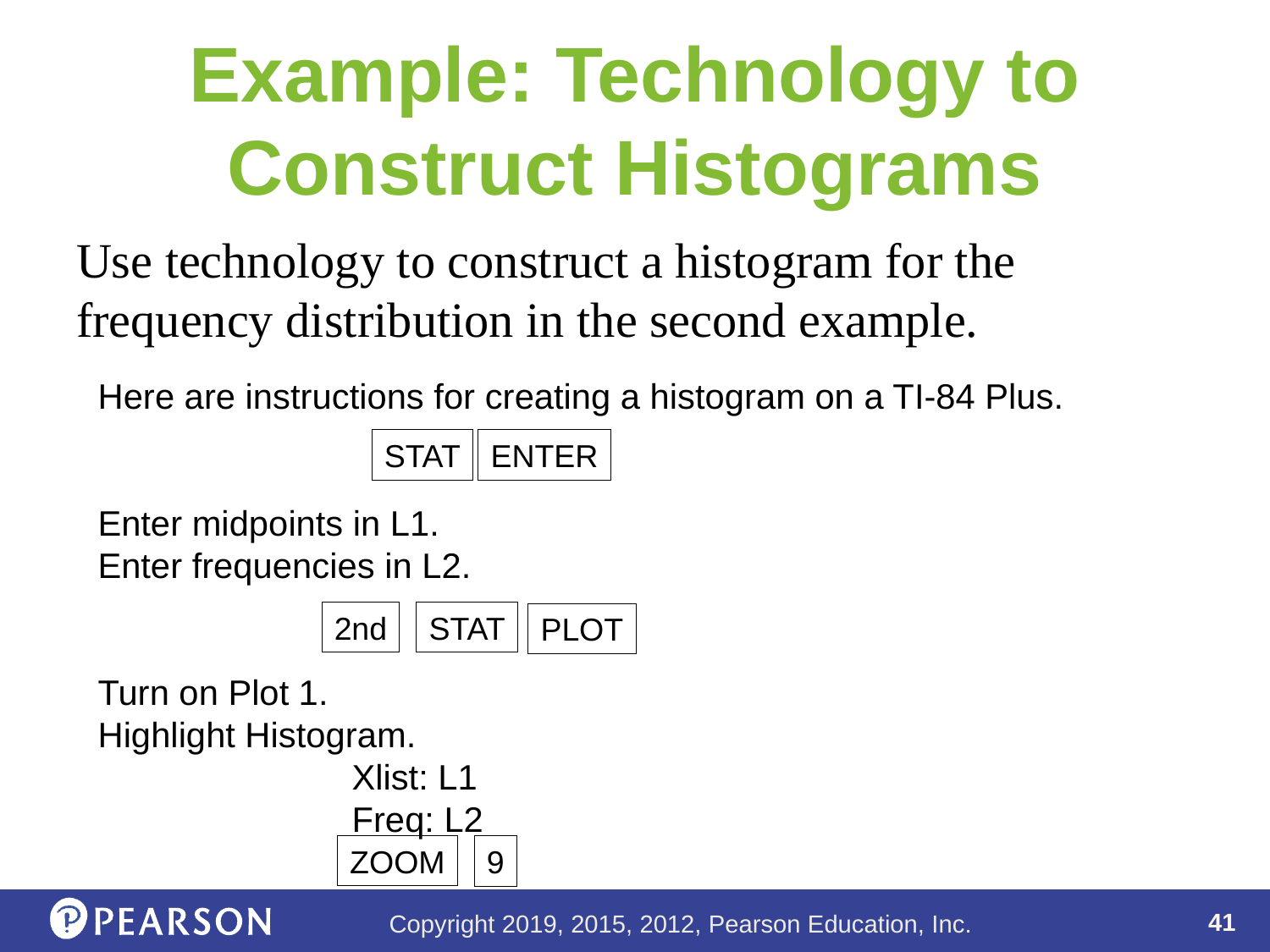

# Example: Technology to Construct Histograms
Use technology to construct a histogram for the frequency distribution in the second example.
Here are instructions for creating a histogram on a TI-84 Plus.

Enter midpoints in L1.
Enter frequencies in L2.

Turn on Plot 1.
Highlight Histogram.
		Xlist: L1
		Freq: L2
STAT
ENTER
2nd
STAT
PLOT
ZOOM
9